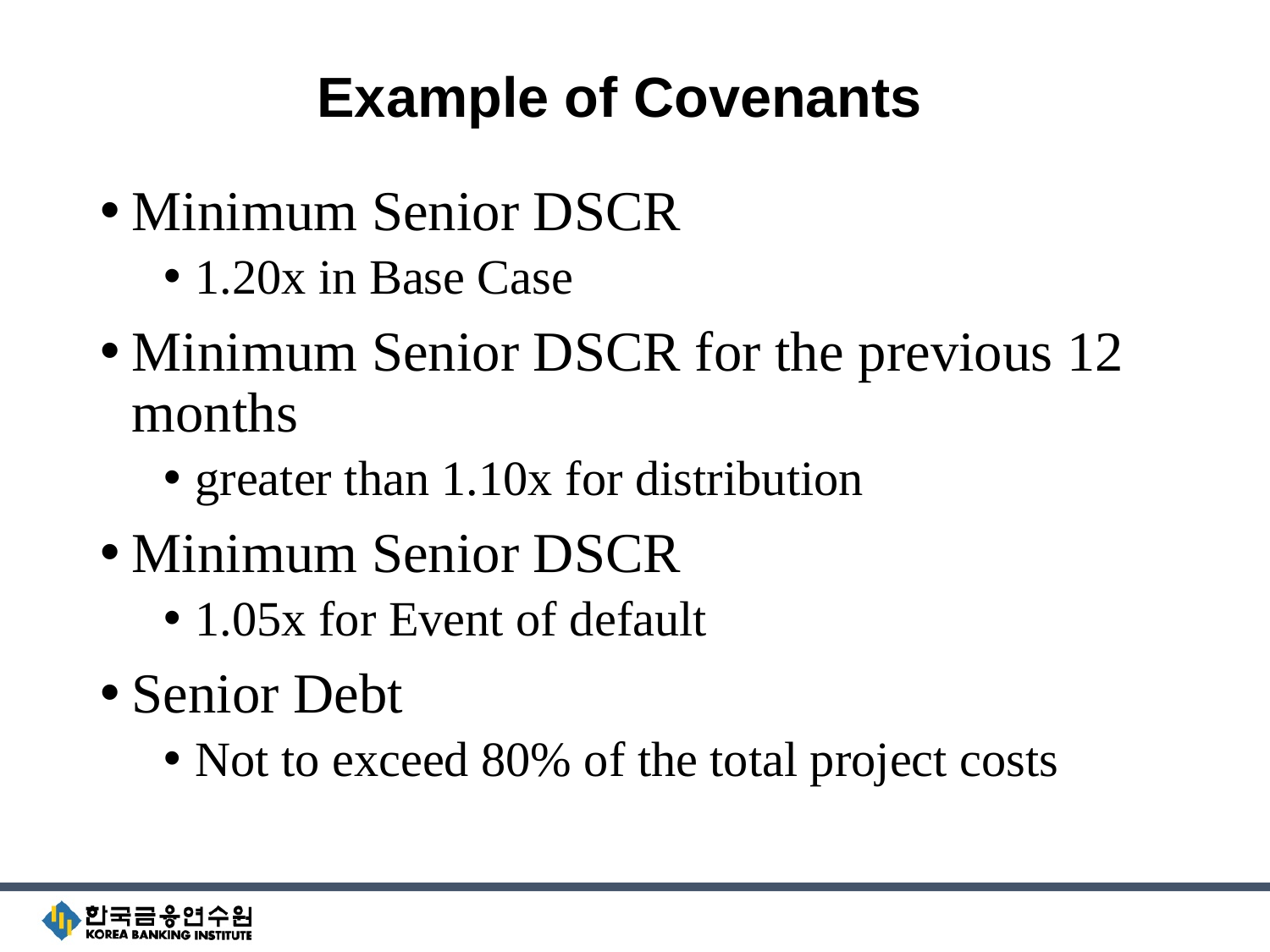

# Example of Covenants
Minimum Senior DSCR
1.20x in Base Case
Minimum Senior DSCR for the previous 12 months
greater than 1.10x for distribution
Minimum Senior DSCR
1.05x for Event of default
Senior Debt
Not to exceed 80% of the total project costs